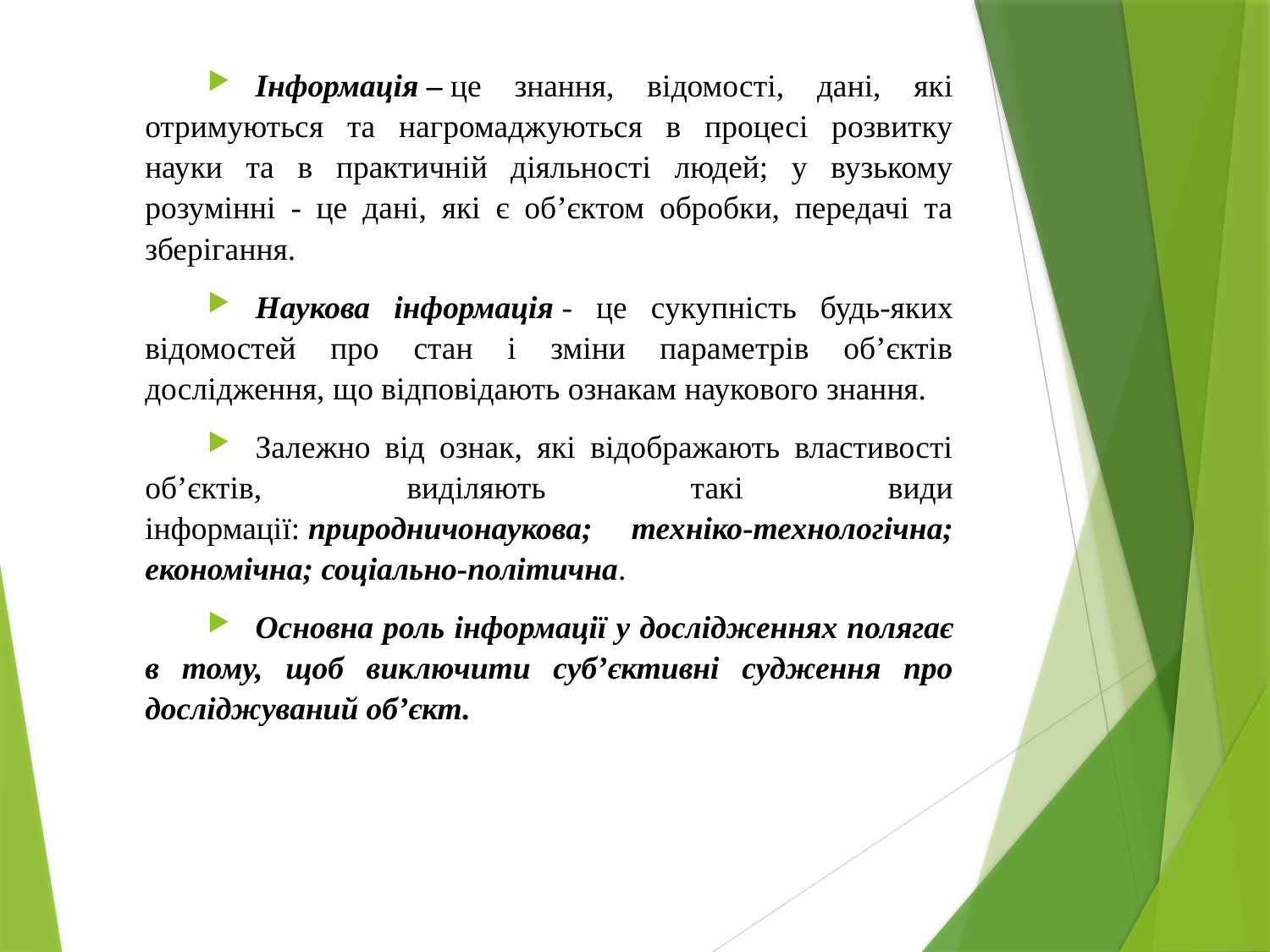

Інформація – це знання, відомості, дані, які отримуються та нагромаджуються в процесі розвитку науки та в практичній діяльності людей; у вузькому розумінні - це дані, які є об’єктом обробки, передачі та зберігання.
   Наукова інформація - це сукупність будь-яких відомостей про стан і зміни параметрів об’єктів дослідження, що відповідають ознакам наукового знання.
   Залежно від ознак, які відображають властивості об’єктів, виділяють такі види інформації: природничонаукова; техніко-технологічна; економічна; соціально-політична.
   Основна роль інформації у дослідженнях полягає в тому, щоб виключити суб’єктивні судження про досліджуваний об’єкт.